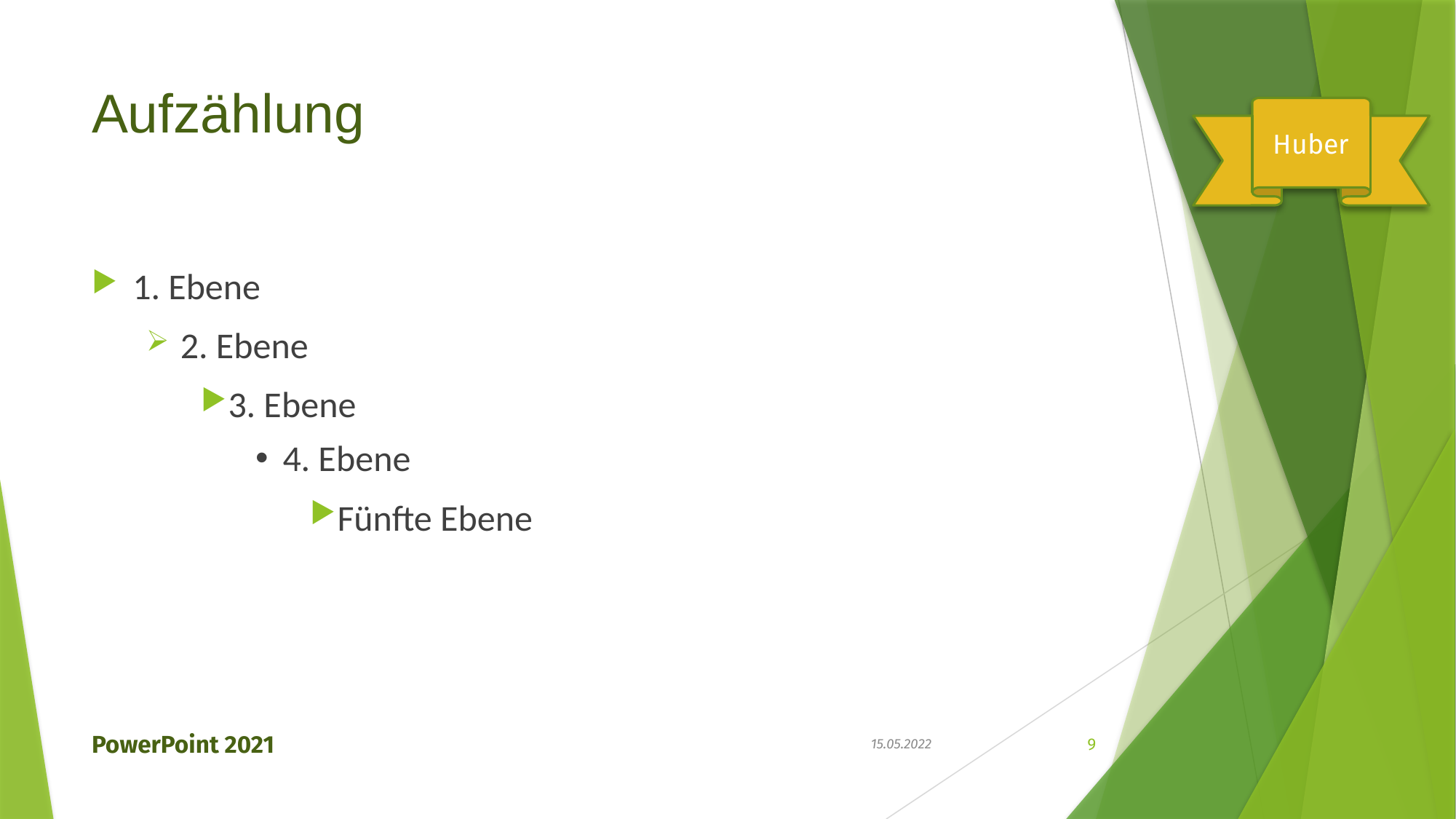

# Aufzählung
1. Ebene
2. Ebene
3. Ebene
4. Ebene
Fünfte Ebene

PowerPoint 2021
15.05.2022
9